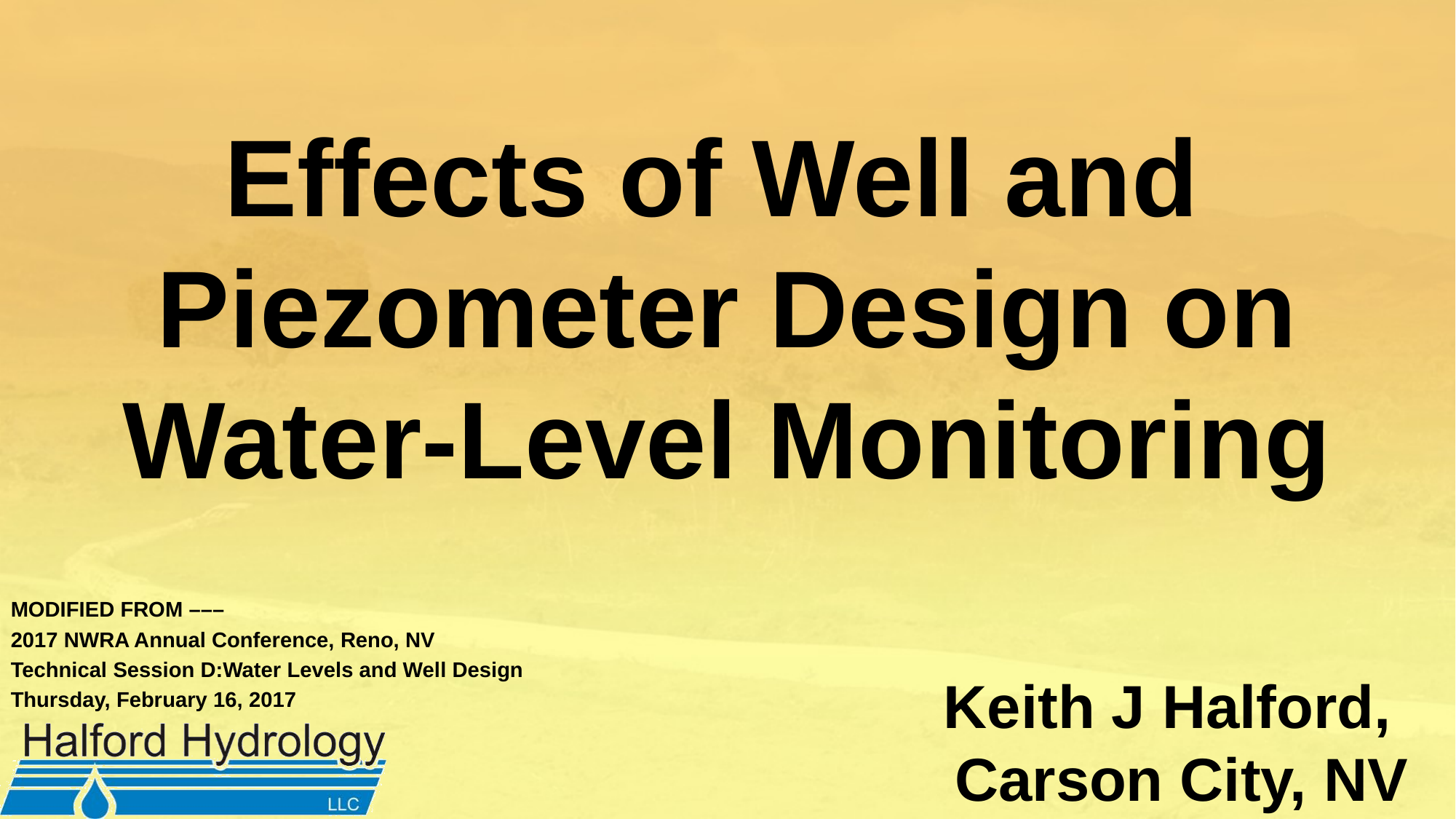

# Effects of Well and Piezometer Design on Water-Level Monitoring
MODIFIED FROM –––
2017 NWRA Annual Conference, Reno, NV
Technical Session D:Water Levels and Well Design
Thursday, February 16, 2017